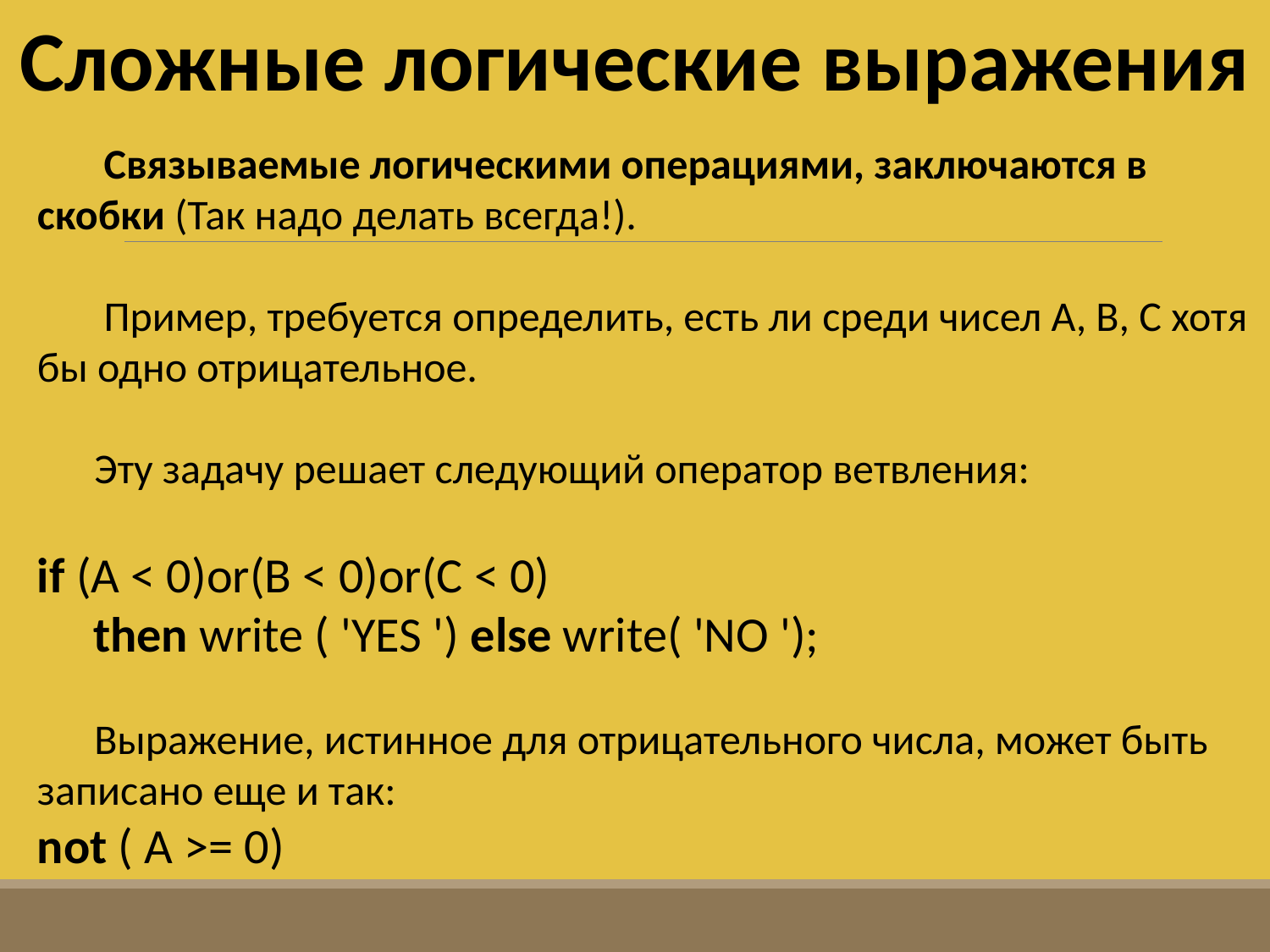

Сложные логические выражения
       Связываемые логическими операциями, заключаются в скобки (Так надо делать всегда!).

       Пример, требуется определить, есть ли среди чисел А, В, С хотя бы одно отрицательное.

      Эту задачу решает следующий оператор ветвления:

if (A < 0)or(B < 0)or(C < 0)
     then write ( 'YES ') else write( 'NO ');

      Выражение, истинное для отрицательного числа, может быть записано еще и так:
not ( A >= 0)